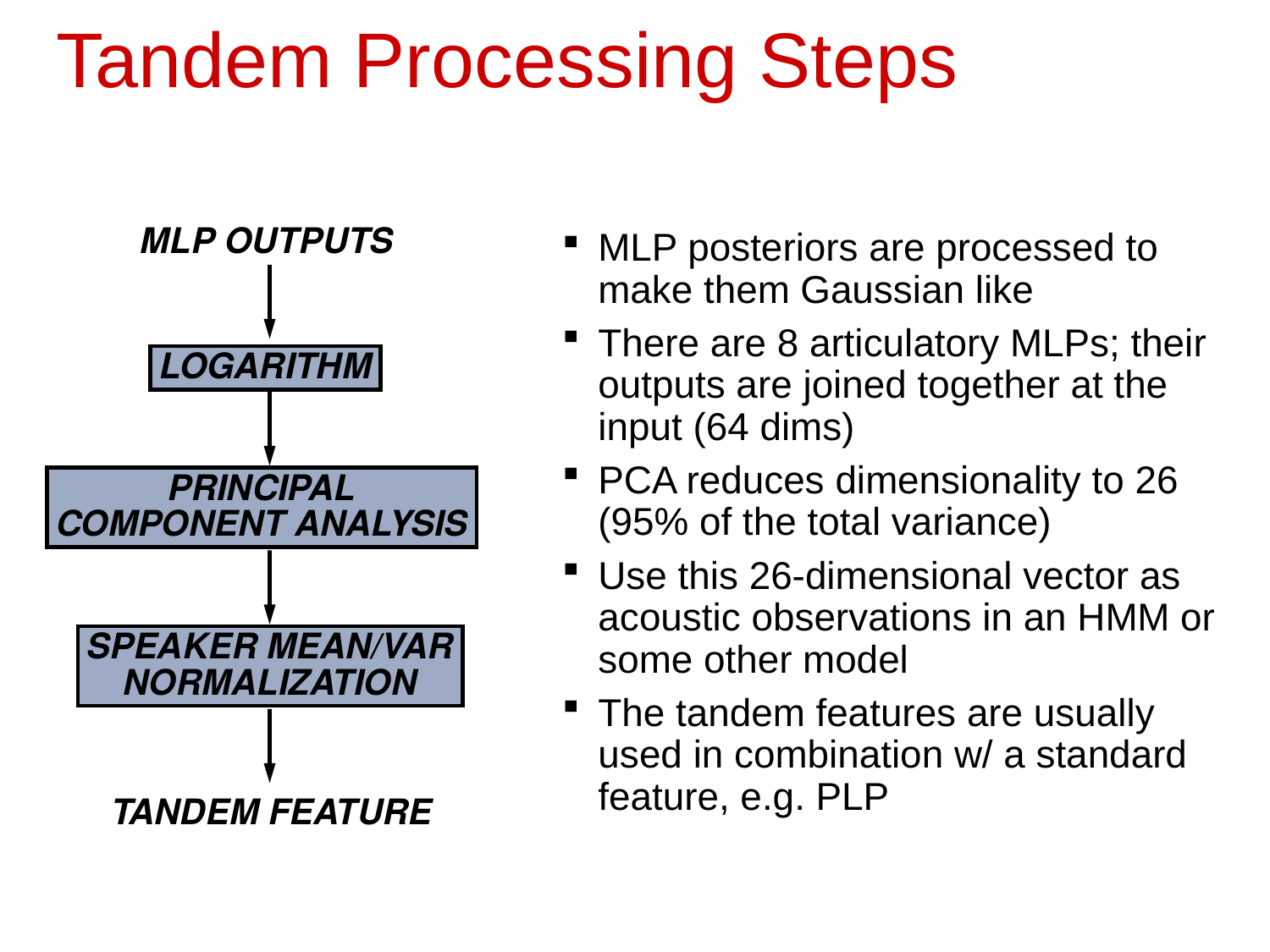

# Tandem Processing Steps
MLP OUTPUTS

LOGARITHM

PRINCIPAL
COMPONENT ANALYSIS

SPEAKER MEAN/VAR
NORMALIZATION

TANDEM FEATURE
MLP posteriors are processed to make them Gaussian like
There are 8 articulatory MLPs; their outputs are joined together at the input (64 dims)
PCA reduces dimensionality to 26 (95% of the total variance)
Use this 26-dimensional vector as acoustic observations in an HMM or some other model
The tandem features are usually used in combination w/ a standard feature, e.g. PLP